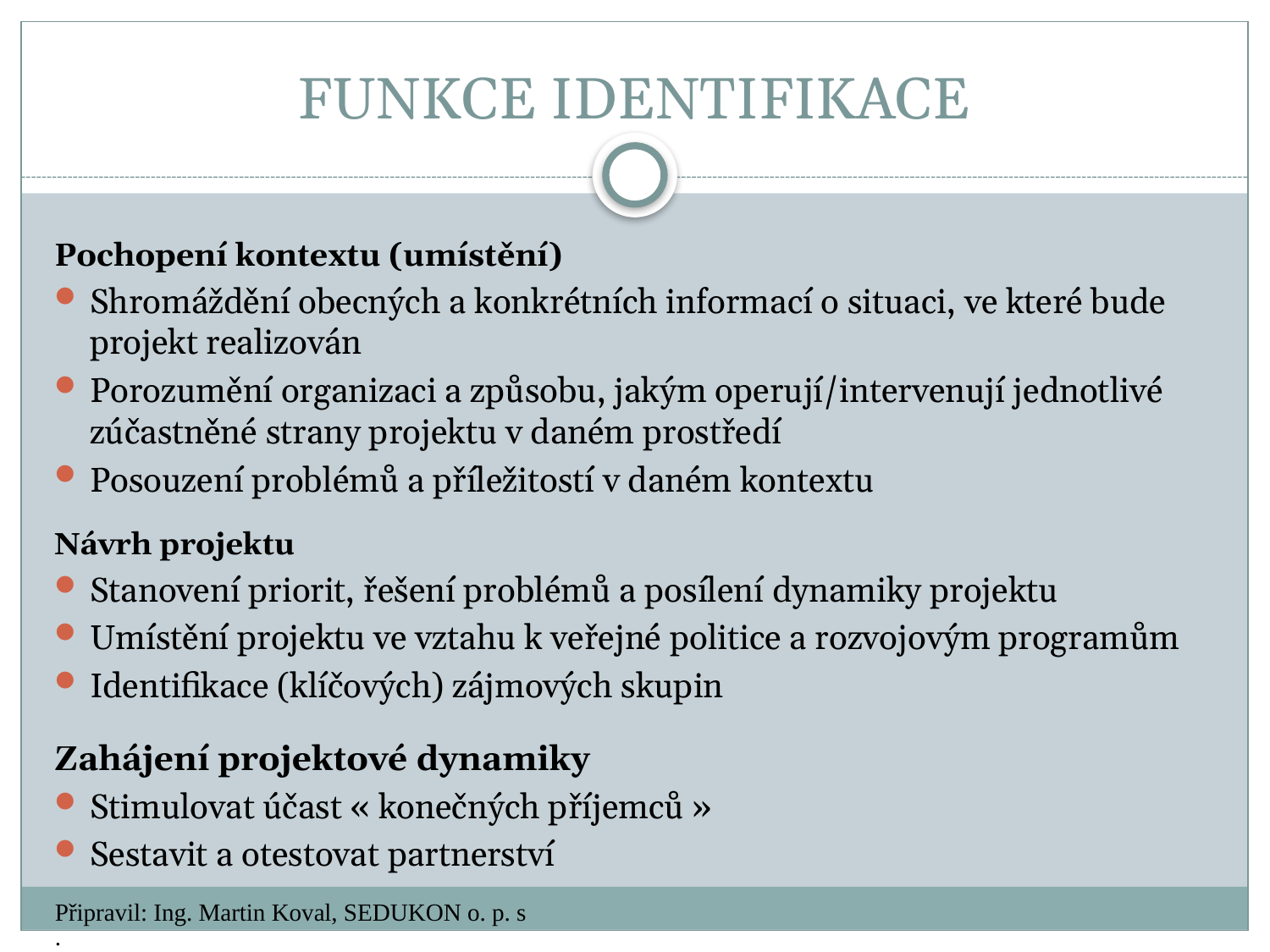

# FUNKCE IDENTIFIKACE
Pochopení kontextu (umístění)
Shromáždění obecných a konkrétních informací o situaci, ve které bude projekt realizován
Porozumění organizaci a způsobu, jakým operují/intervenují jednotlivé zúčastněné strany projektu v daném prostředí
Posouzení problémů a příležitostí v daném kontextu

Návrh projektu
Stanovení priorit, řešení problémů a posílení dynamiky projektu
Umístění projektu ve vztahu k veřejné politice a rozvojovým programům
Identifikace (klíčových) zájmových skupin

Zahájení projektové dynamiky
Stimulovat účast « konečných příjemců »
Sestavit a otestovat partnerství

Připravil: Ing. Martin Koval, SEDUKON o. p. s.